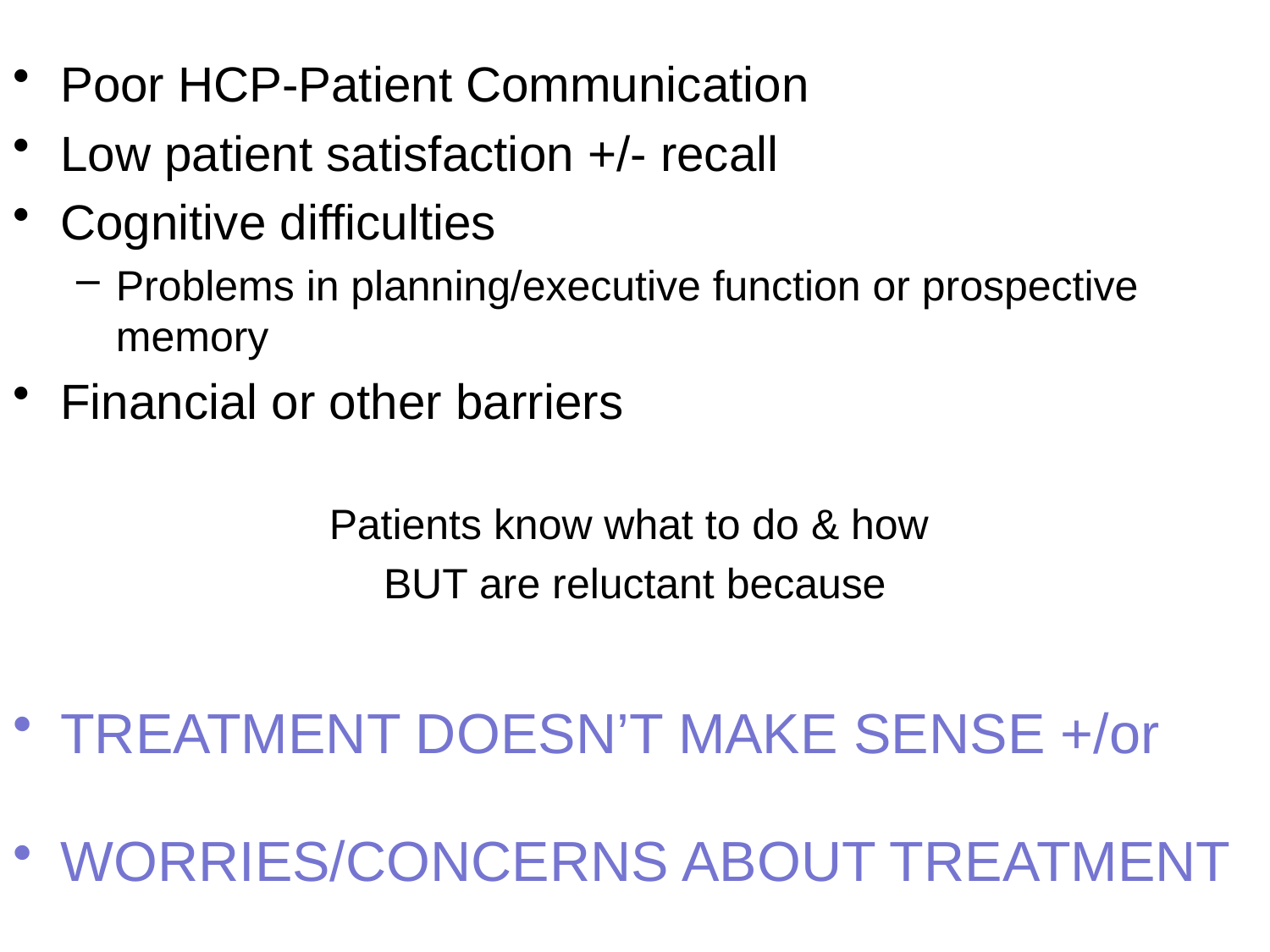

Poor HCP-Patient Communication
Low patient satisfaction +/- recall
Cognitive difficulties
Problems in planning/executive function or prospective memory
Financial or other barriers

Patients know what to do & how
BUT are reluctant because

TREATMENT DOESN’T MAKE SENSE +/or

WORRIES/CONCERNS ABOUT TREATMENT